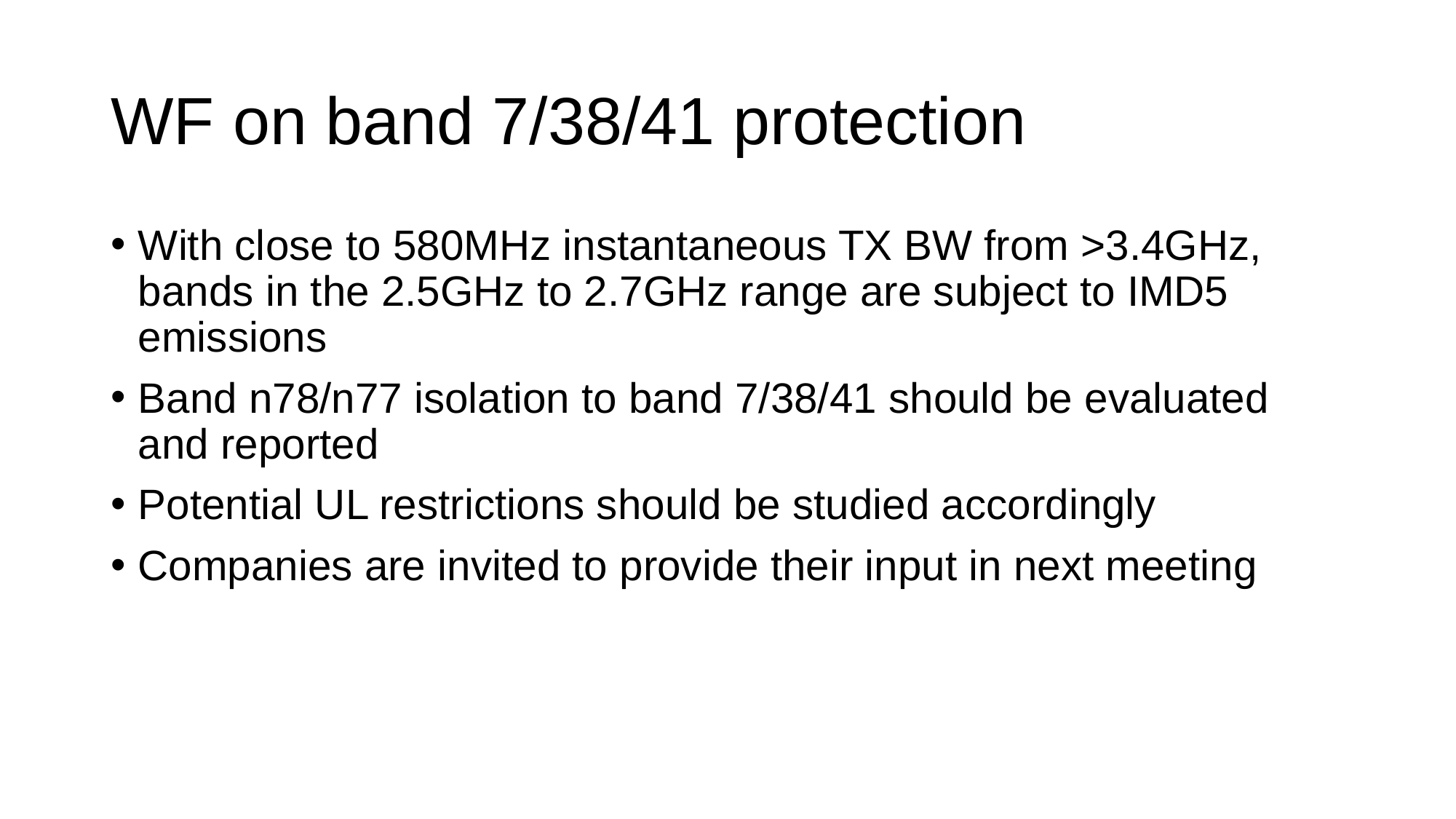

# WF on band 7/38/41 protection
With close to 580MHz instantaneous TX BW from >3.4GHz, bands in the 2.5GHz to 2.7GHz range are subject to IMD5 emissions
Band n78/n77 isolation to band 7/38/41 should be evaluated and reported
Potential UL restrictions should be studied accordingly
Companies are invited to provide their input in next meeting